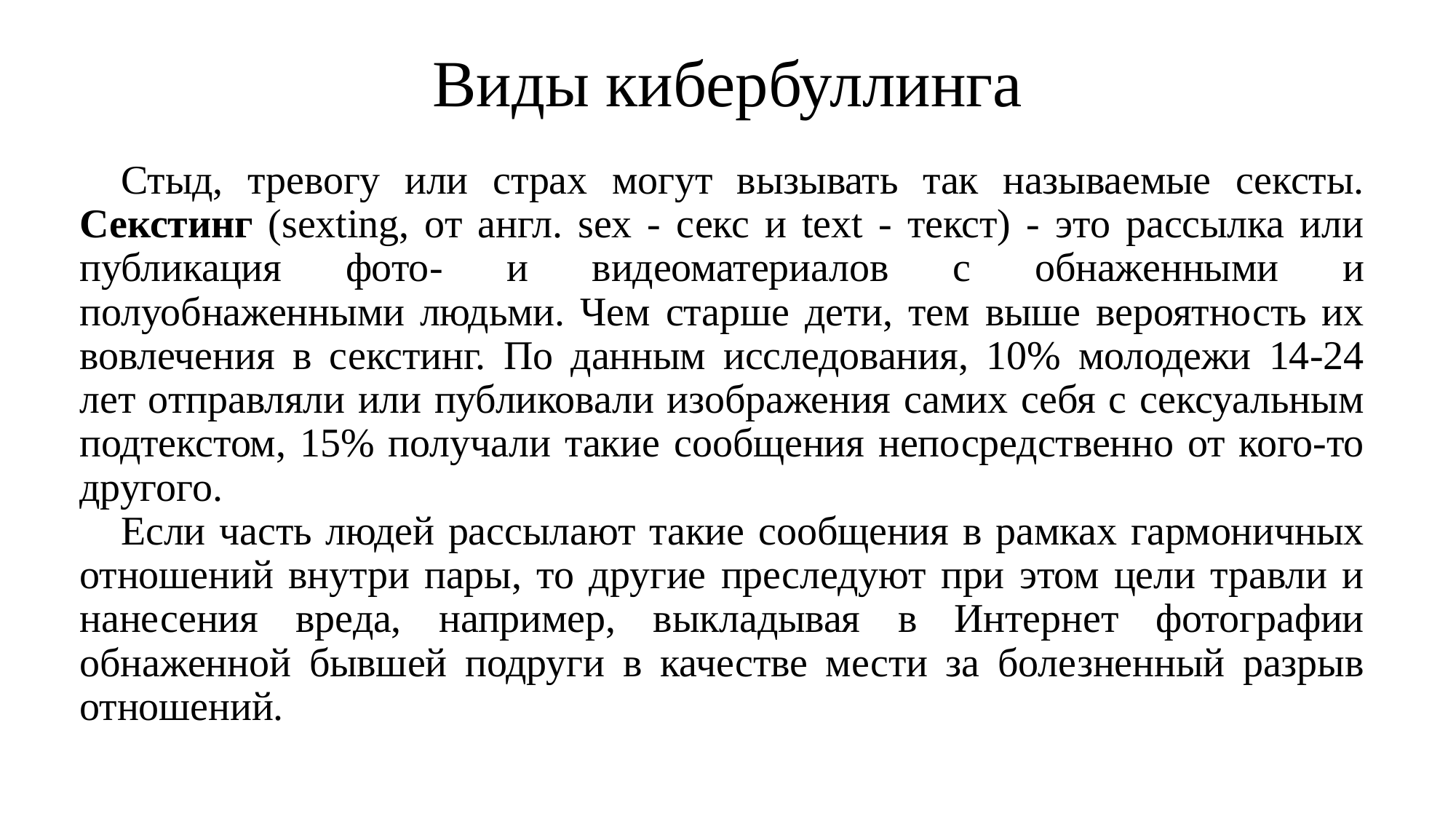

# Виды кибербуллинга
Стыд, тревогу или страх могут вызывать так называемые сексты. Секстинг (sexting, от англ. sex - секс и text - текст) - это рассылка или публикация фото- и видеоматериалов с обнаженными и полуобнаженными людьми. Чем старше дети, тем выше вероятность их вовлечения в секстинг. По данным исследования, 10% молодежи 14-24 лет отправляли или публиковали изображения самих себя с сексуальным подтекстом, 15% получали такие сообщения непосредственно от кого-то другого.
Если часть людей рассылают такие сообщения в рамках гармоничных отношений внутри пары, то другие преследуют при этом цели травли и нанесения вреда, например, выкладывая в Интернет фотографии обнаженной бывшей подруги в качестве мести за болезненный разрыв отношений.